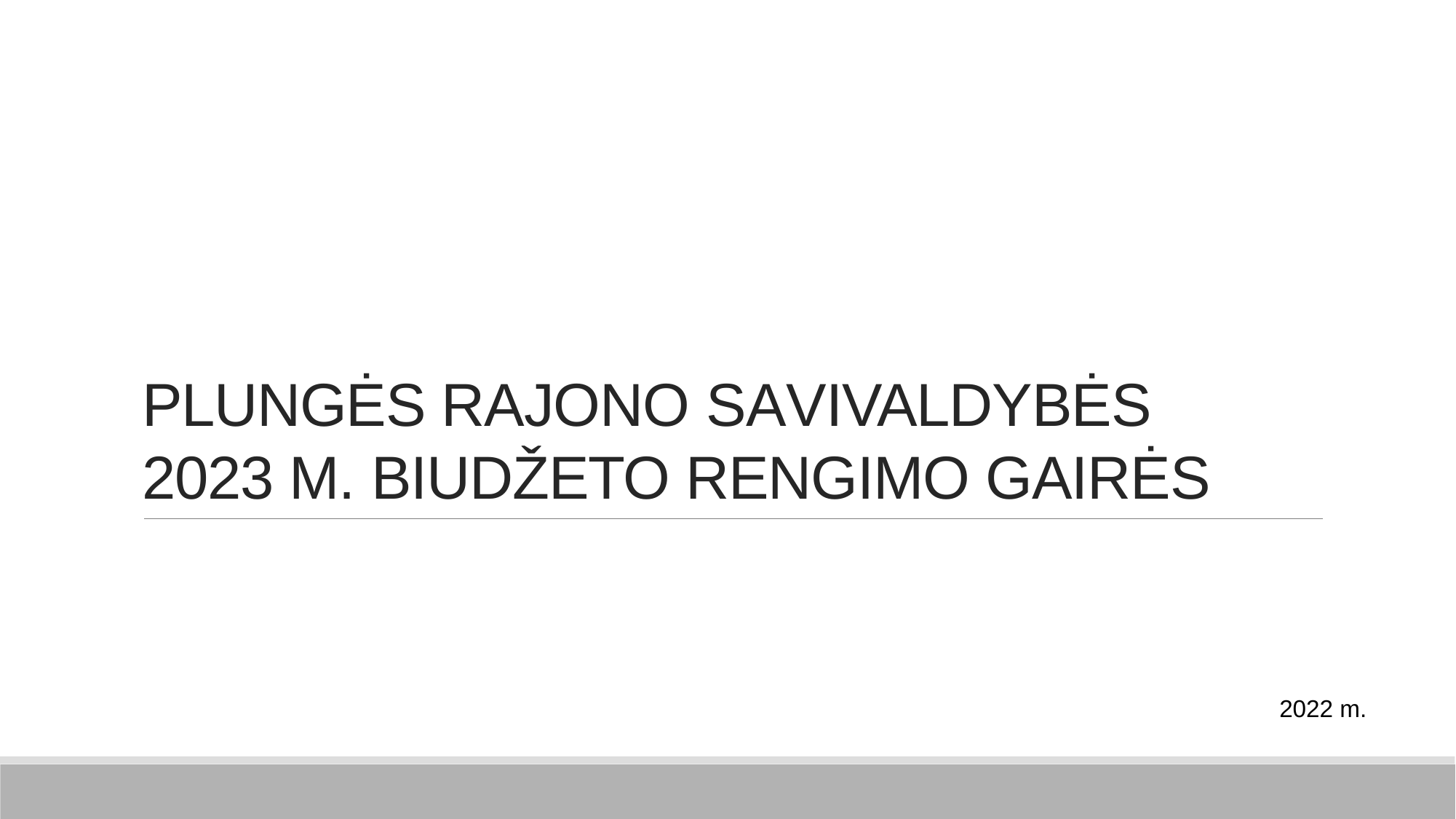

# PLUNGĖS RAJONO SAVIVALDYBĖS 2023 M. BIUDŽETO RENGIMO GAIRĖS
2022 m.